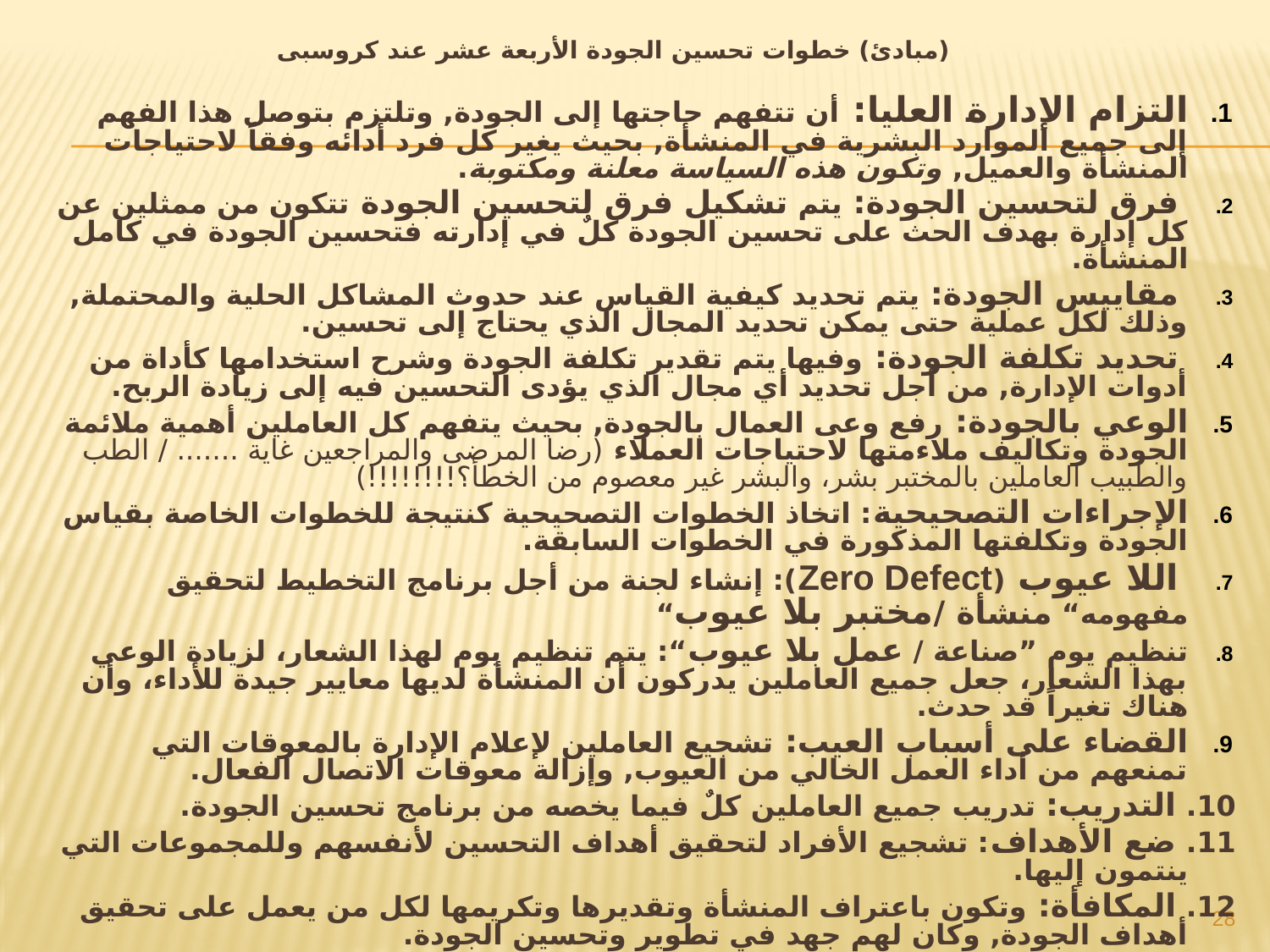

(مبادئ) خطوات تحسين الجودة الأربعة عشر عند كروسبى
التزام الإدارة العليا: أن تتفهم حاجتها إلى الجودة, وتلتزم بتوصل هذا الفهم إلى جميع الموارد البشرية في المنشأة, بحيث يغير كل فرد أدائه وفقاً لاحتياجات المنشأة والعميل, وتكون هذه السياسة معلنة ومكتوبة.
 فرق لتحسين الجودة: يتم تشكيل فرق لتحسين الجودة تتكون من ممثلين عن كل إدارة بهدف الحث على تحسين الجودة كلٌ في إدارته فتحسين الجودة في كامل المنشأة.
 مقاييس الجودة: يتم تحديد كيفية القياس عند حدوث المشاكل الحلية والمحتملة, وذلك لكل عملية حتى يمكن تحديد المجال الذي يحتاج إلى تحسين.
 تحديد تكلفة الجودة: وفيها يتم تقدير تكلفة الجودة وشرح استخدامها كأداة من أدوات الإدارة, من أجل تحديد أي مجال الذي يؤدى التحسين فيه إلى زيادة الربح.
الوعي بالجودة: رفع وعى العمال بالجودة, بحيث يتفهم كل العاملين أهمية ملائمة الجودة وتكاليف ملاءمتها لاحتياجات العملاء (رضا المرضى والمراجعين غاية ....... / الطب والطبيب العاملين بالمختبر بشر، والبشر غير معصوم من الخطأ؟!!!!!!!!)
الإجراءات التصحيحية: اتخاذ الخطوات التصحيحية كنتيجة للخطوات الخاصة بقياس الجودة وتكلفتها المذكورة في الخطوات السابقة.
 اللا عيوب (Zero Defect): إنشاء لجنة من أجل برنامج التخطيط لتحقيق مفهومه“ منشأة /مختبر بلا عيوب“
تنظيم يوم ”صناعة / عمل بلا عيوب“: يتم تنظيم يوم لهذا الشعار، لزيادة الوعي بهذا الشعار، جعل جميع العاملين يدركون أن المنشأة لديها معايير جيدة للأداء، وأن هناك تغيراً قد حدث.
القضاء على أسباب العيب: تشجيع العاملين لإعلام الإدارة بالمعوقات التي تمنعهم من أداء العمل الخالي من العيوب, وإزالة معوقات الاتصال الفعال.
10. التدريب: تدريب جميع العاملين كلٌ فيما يخصه من برنامج تحسين الجودة.
11. ضع الأهداف: تشجيع الأفراد لتحقيق أهداف التحسين لأنفسهم وللمجموعات التي ينتمون إليها.
12. المكافأة: وتكون باعتراف المنشأة وتقديرها وتكريمها لكل من يعمل على تحقيق أهداف الجودة, وكان لهم جهد في تطوير وتحسين الجودة.
13. مجلس إدارة الجودة: يتكون مجلس إدارة الجودة من المهنيين ومجموعة من الرؤساء, وتكون مهمته الاتصال الدائم والتنسيق مع أعضاء فرق تحسين الجودة, لمشاركة الخبرات, وحل المشاكل, وطرح الأفكار.
14. لاستمرارية في التحسين: تكرار الخطوات الثلاثة عشر السابقة من أجل التأكيد على استمرارية عمليات تحسين الجودة   (ماذا تعني ... فكلا اعادة تصميم 14 في شكل ؟!)
28